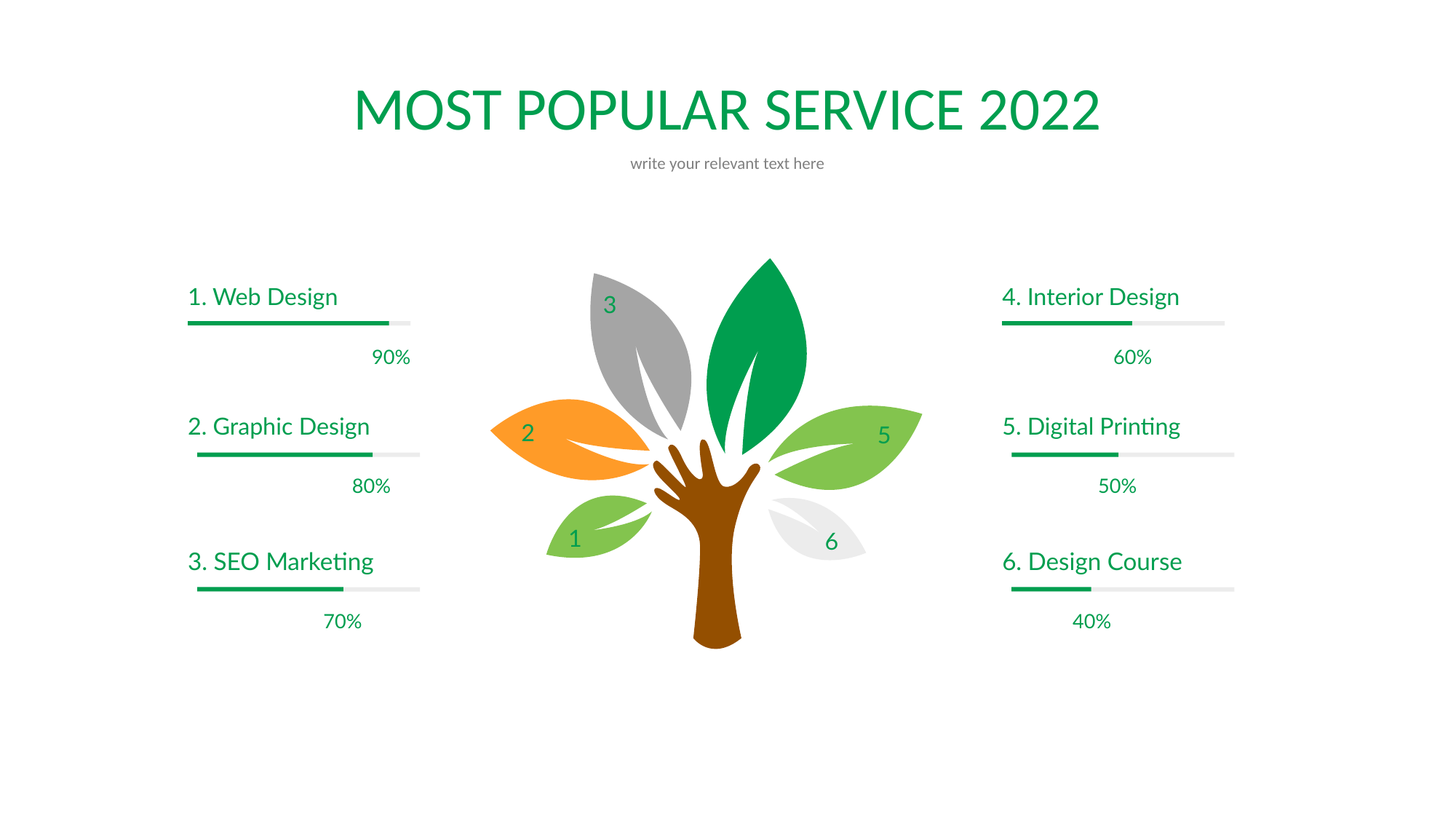

# MOST POPULAR SERVICE 2022
write your relevant text here

4
1. Web Design
4. Interior Design
3

90%
60%

2. Graphic Design
5. Digital Printing
2
5

80%
50%

1
6
3. SEO Marketing
6. Design Course

70%
40%